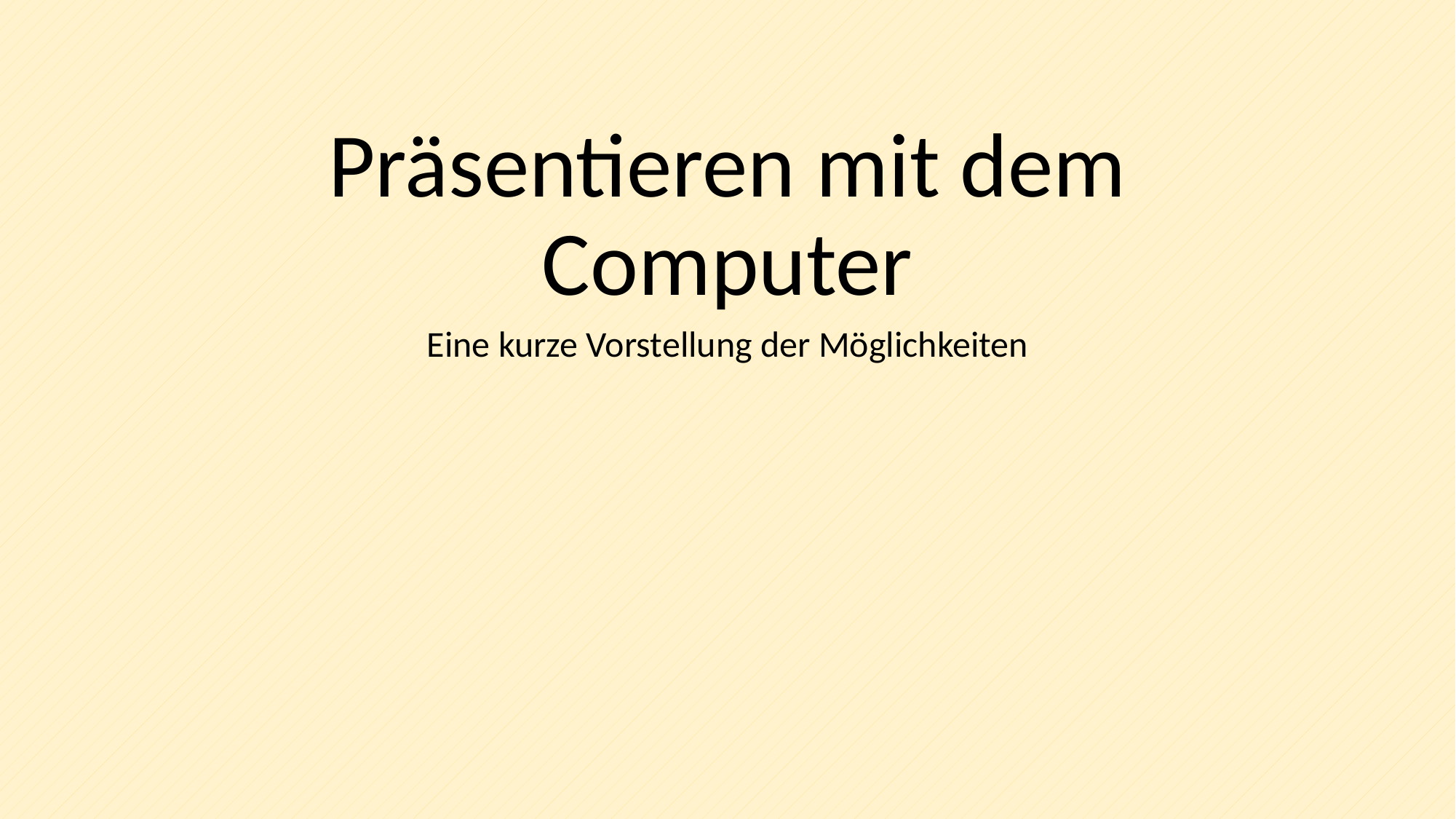

# Präsentieren mit dem Computer
Eine kurze Vorstellung der Möglichkeiten